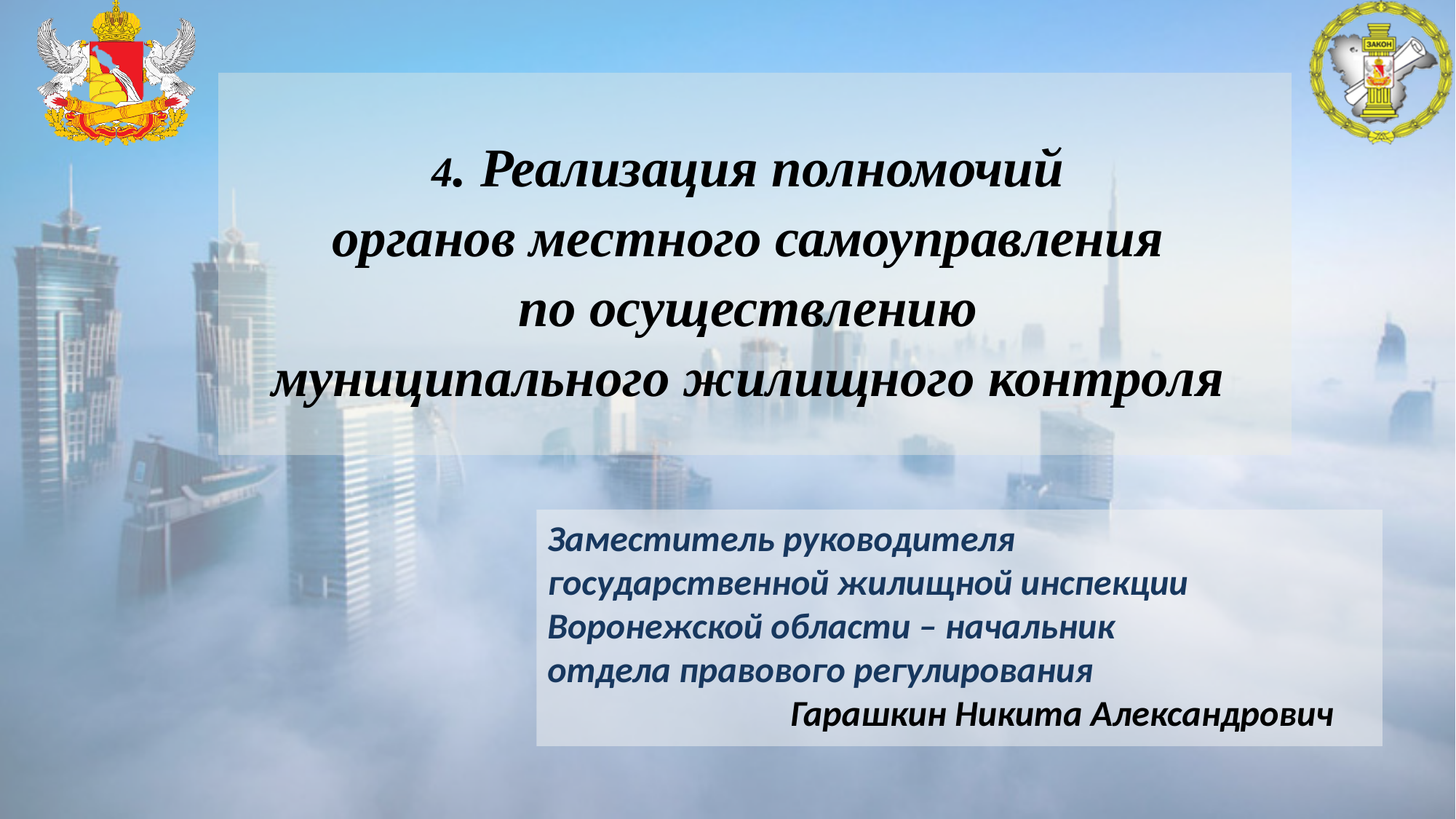

# 4. Реализация полномочий органов местного самоуправления по осуществлению муниципального жилищного контроля
Заместитель руководителя
государственной жилищной инспекции
Воронежской области – начальник
отдела правового регулирования
		   Гарашкин Никита Александрович